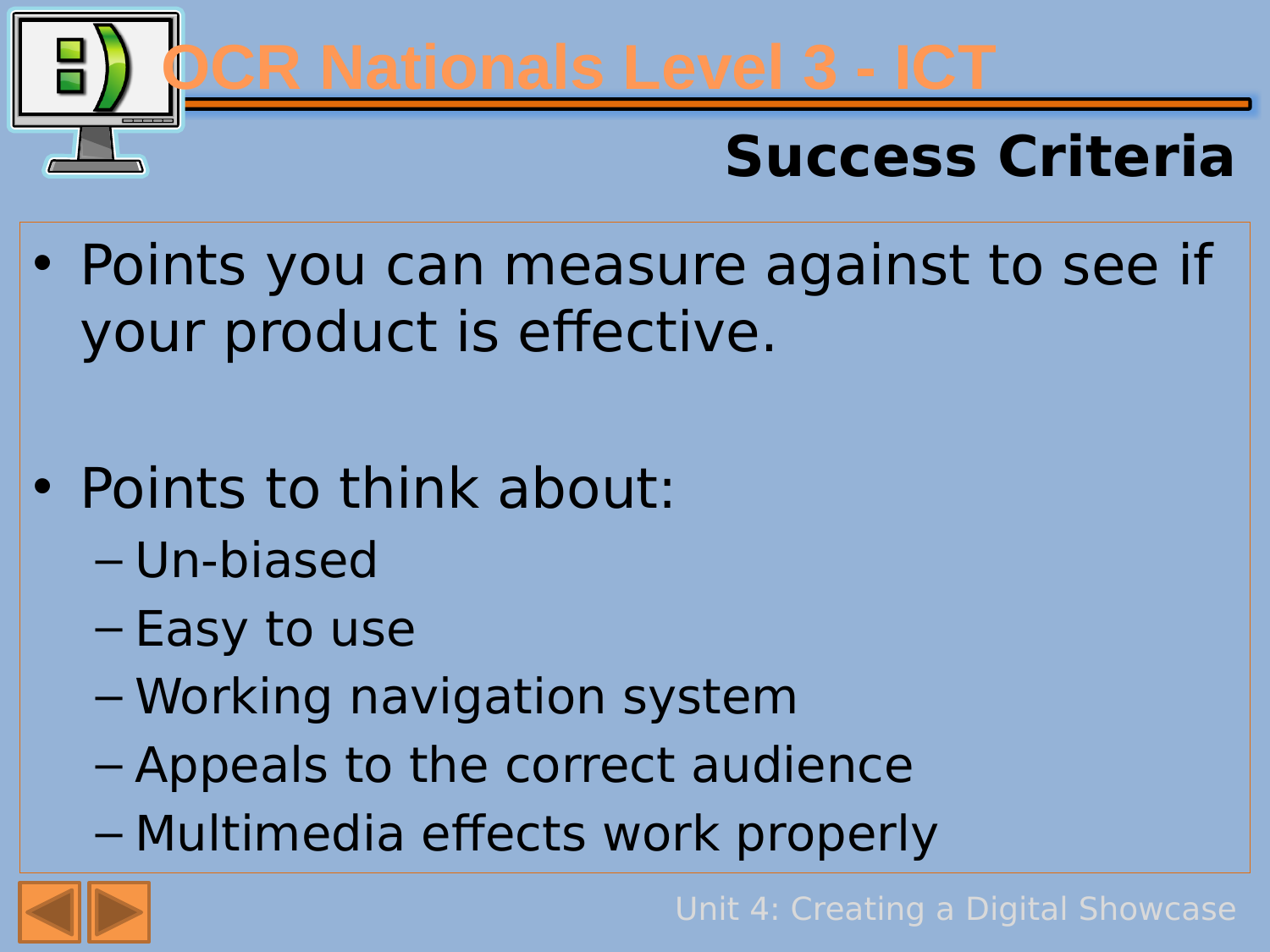

# Success Criteria
Points you can measure against to see if your product is effective.

Points to think about:
Un-biased
Easy to use
Working navigation system
Appeals to the correct audience
Multimedia effects work properly